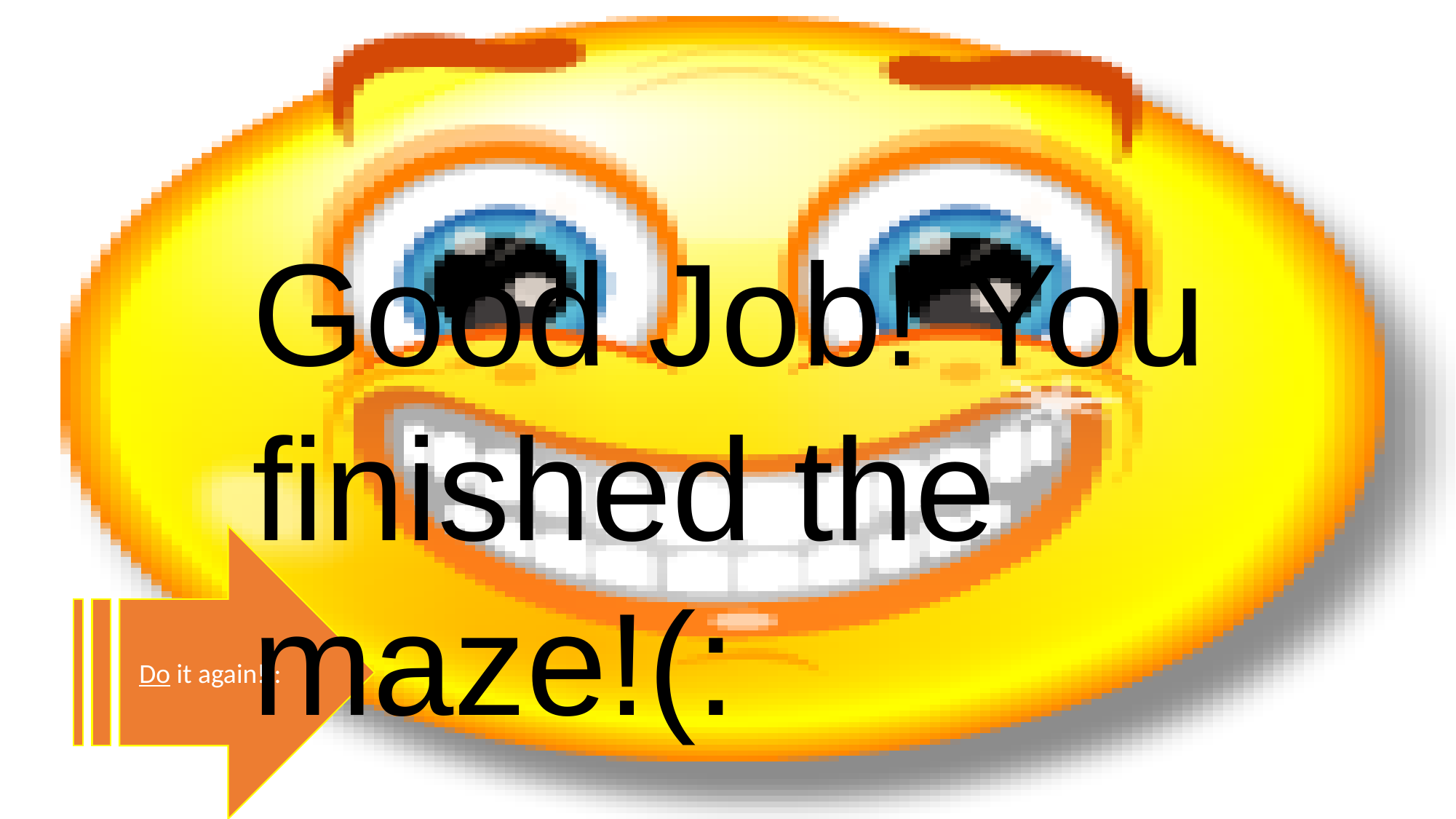

Good Job! You finished the maze!(:
Do it again!(: